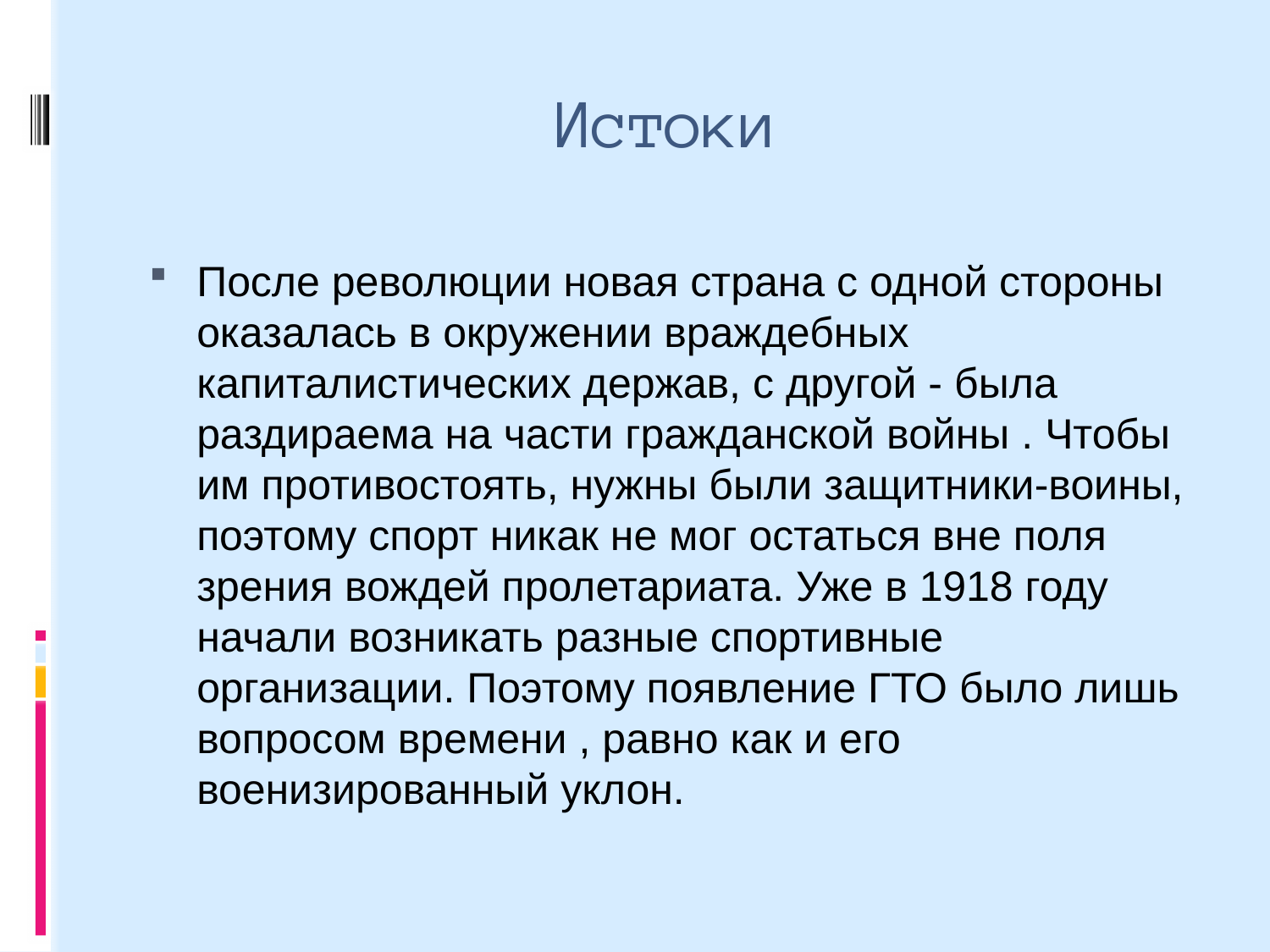

# Истоки
После революции новая страна с одной стороны оказалась в окружении враждебных капиталистических держав, с другой - была раздираема на части гражданской войны . Чтобы им противостоять, нужны были защитники-воины, поэтому спорт никак не мог остаться вне поля зрения вождей пролетариата. Уже в 1918 году начали возникать разные спортивные организации. Поэтому появление ГТО было лишь вопросом времени , равно как и его военизированный уклон.